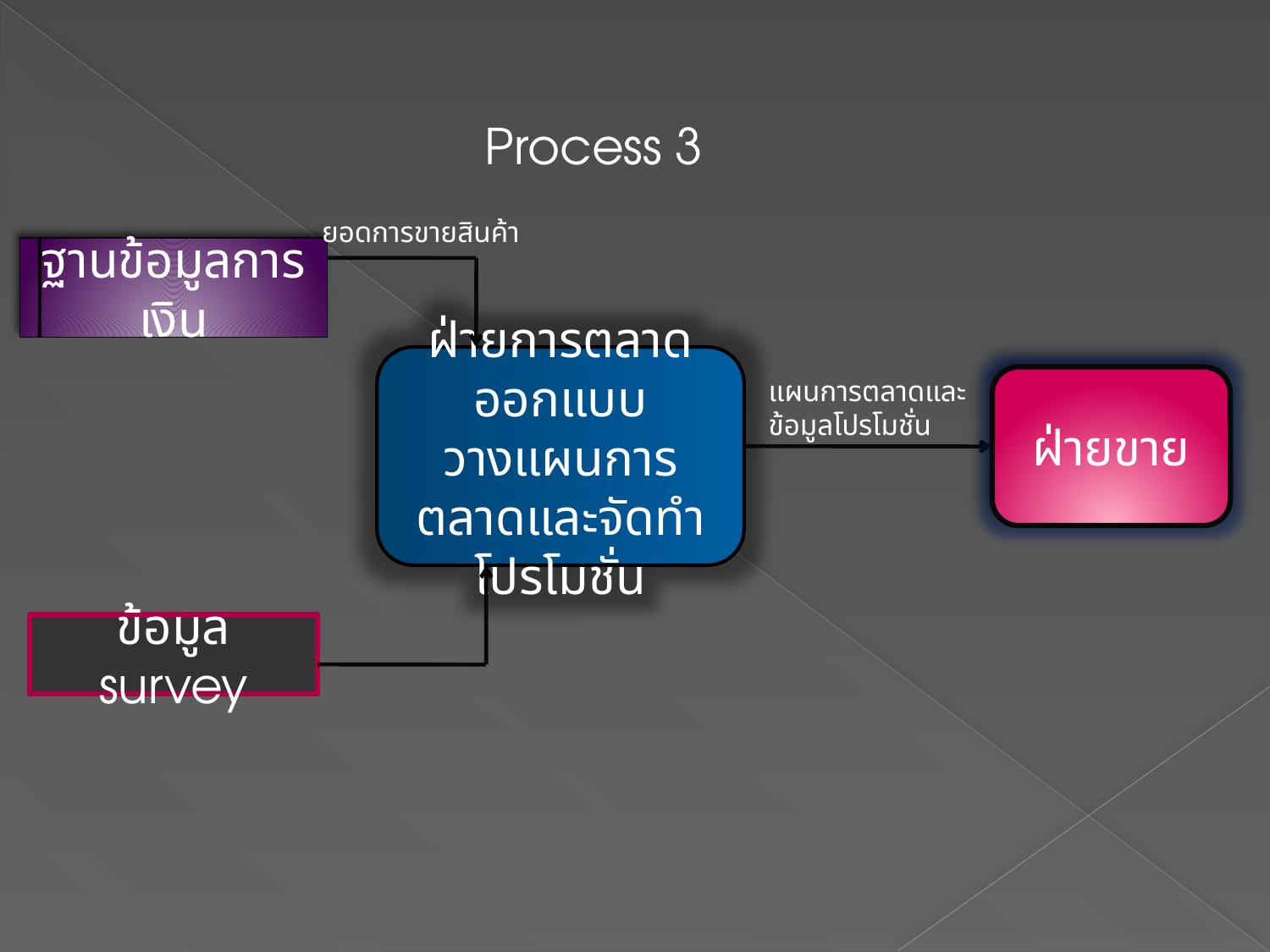

Process 3
ยอดการขายสินค้า
ฐานข้อมูลการเงิน
ฝ่ายการตลาด
ออกแบบวางแผนการตลาดและจัดทำโปรโมชั่น
แผนการตลาดและ
ข้อมูลโปรโมชั่น
ฝ่ายขาย
ข้อมูล survey